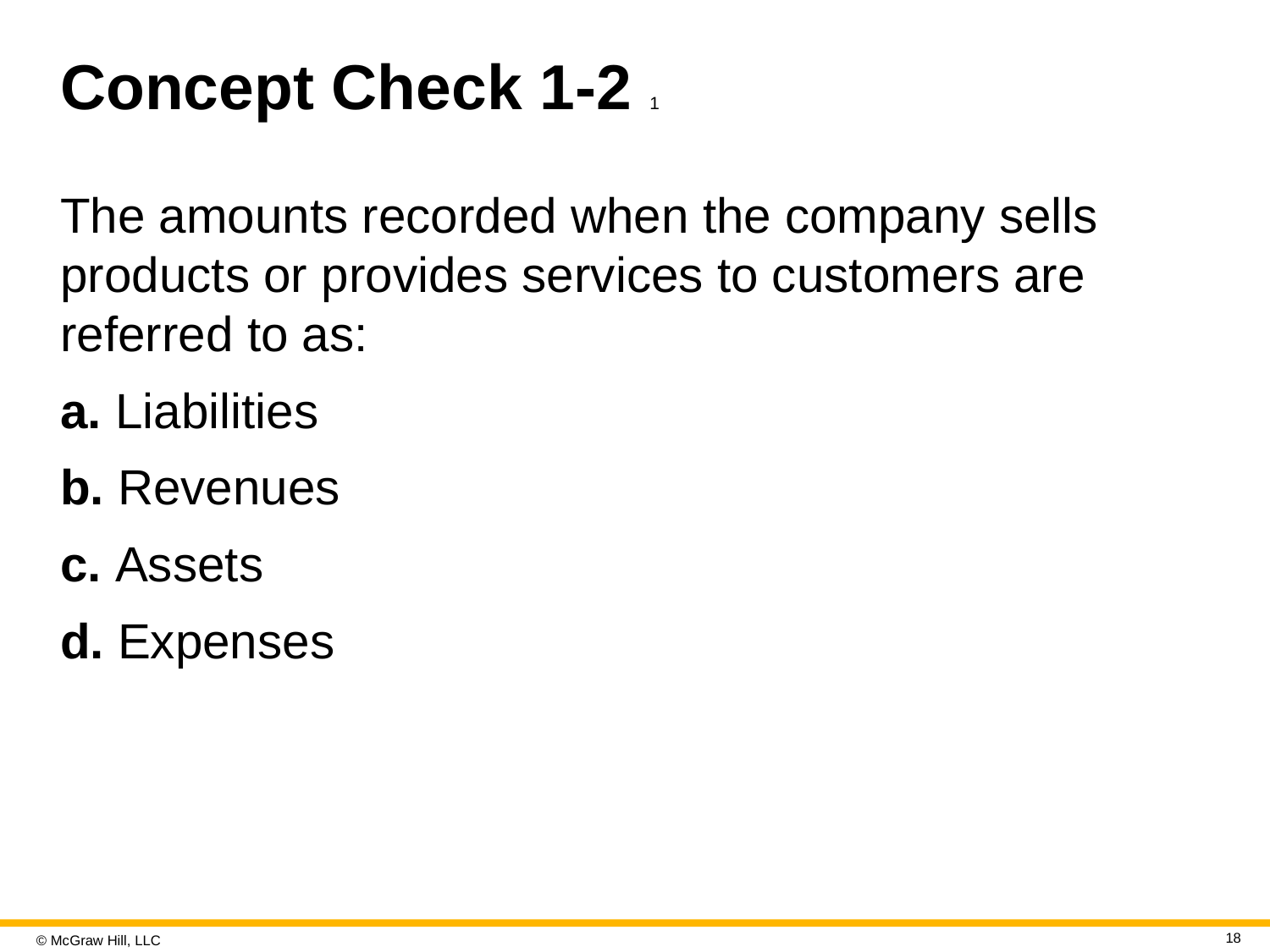

# Concept Check 1-2 1
The amounts recorded when the company sells products or provides services to customers are referred to as:
a. Liabilities
b. Revenues
c. Assets
d. Expenses
18